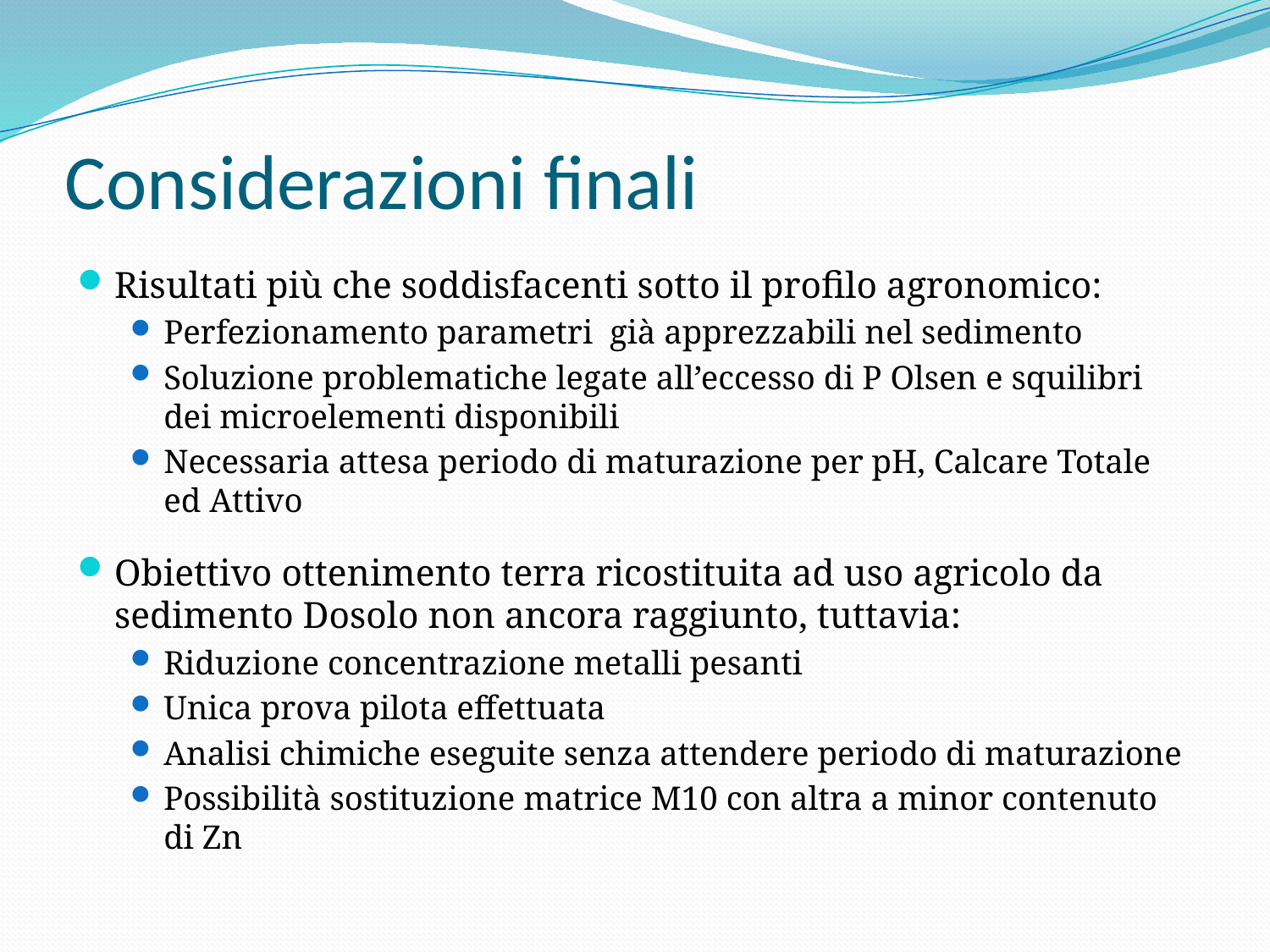

# Considerazioni finali
Risultati più che soddisfacenti sotto il profilo agronomico:
Perfezionamento parametri  già apprezzabili nel sedimento
Soluzione problematiche legate all’eccesso di P Olsen e squilibri dei microelementi disponibili
Necessaria attesa periodo di maturazione per pH, Calcare Totale ed Attivo

Obiettivo ottenimento terra ricostituita ad uso agricolo da sedimento Dosolo non ancora raggiunto, tuttavia:
Riduzione concentrazione metalli pesanti
Unica prova pilota effettuata
Analisi chimiche eseguite senza attendere periodo di maturazione
Possibilità sostituzione matrice M10 con altra a minor contenuto di Zn